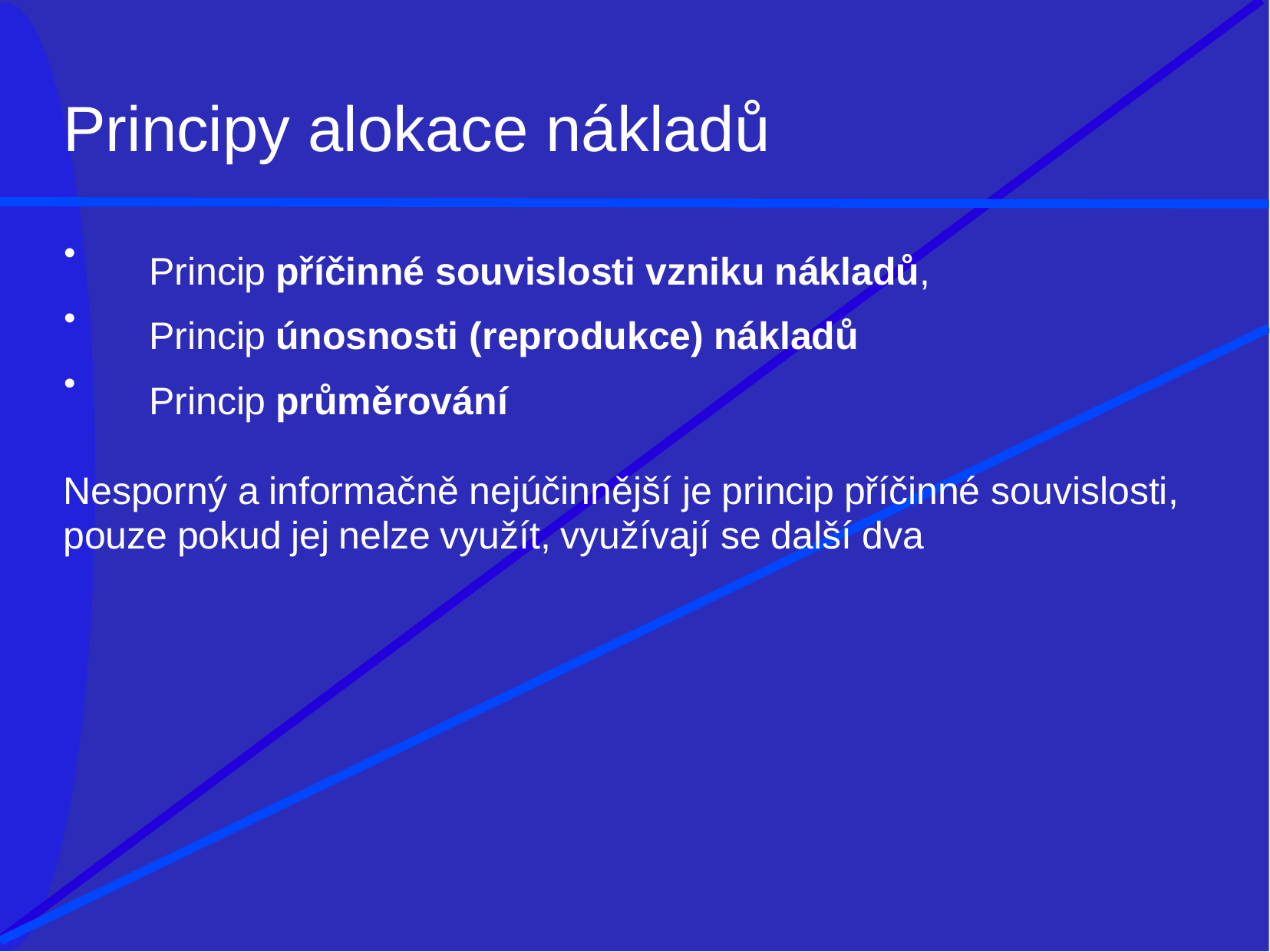

# Principy alokace nákladů
Princip příčinné souvislosti vzniku nákladů, Princip únosnosti (reprodukce) nákladů Princip průměrování
•
•
•

Nesporný a informačně nejúčinnější je princip příčinné souvislosti, pouze pokud jej nelze využít, využívají se další dva